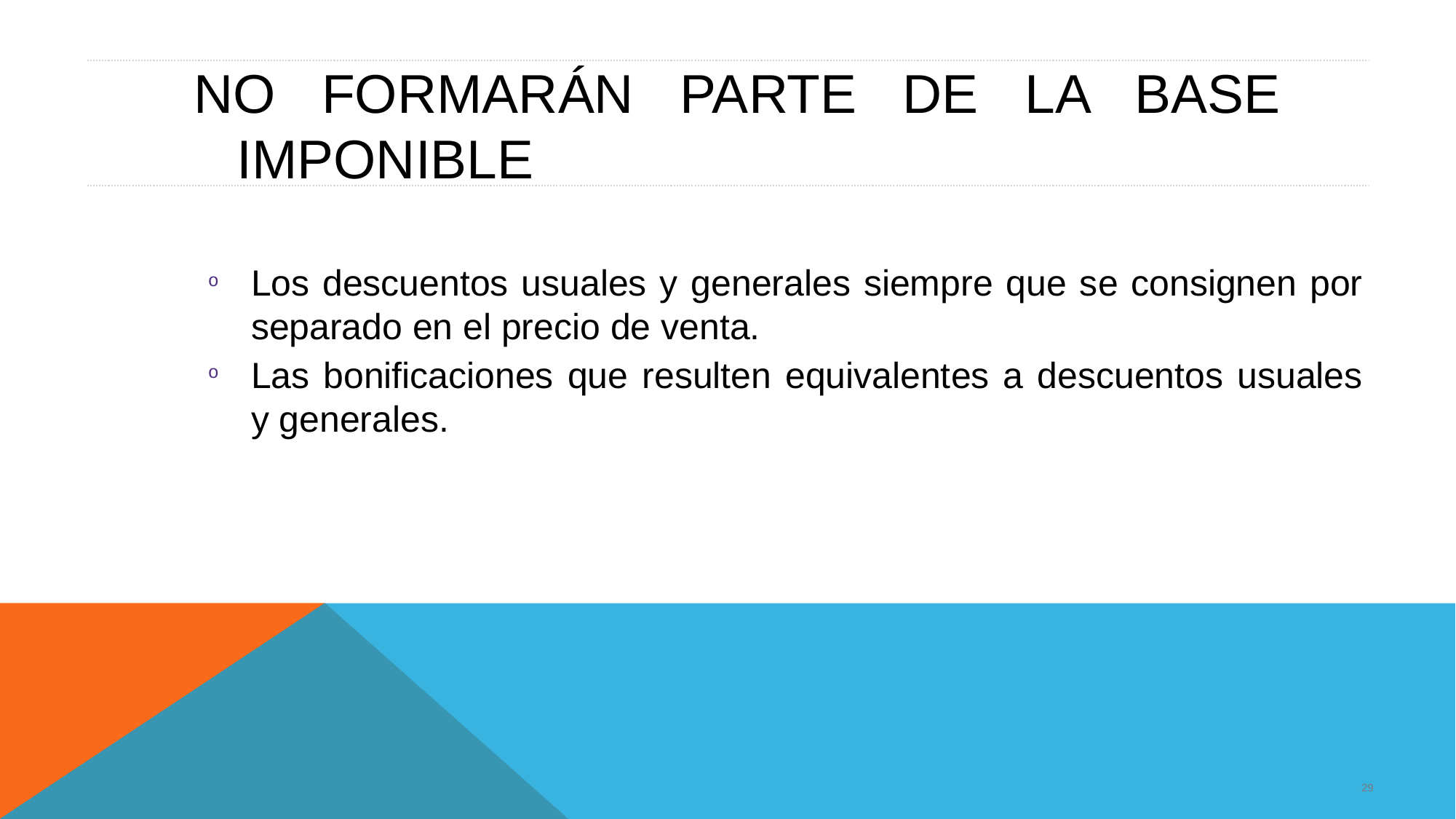

# NO FORMARÁN PARTE DE LA BASE IMPONIBLE

Los descuentos usuales y generales siempre que se consignen por separado en el precio de venta.
Las bonificaciones que resulten equivalentes a descuentos usuales y generales.